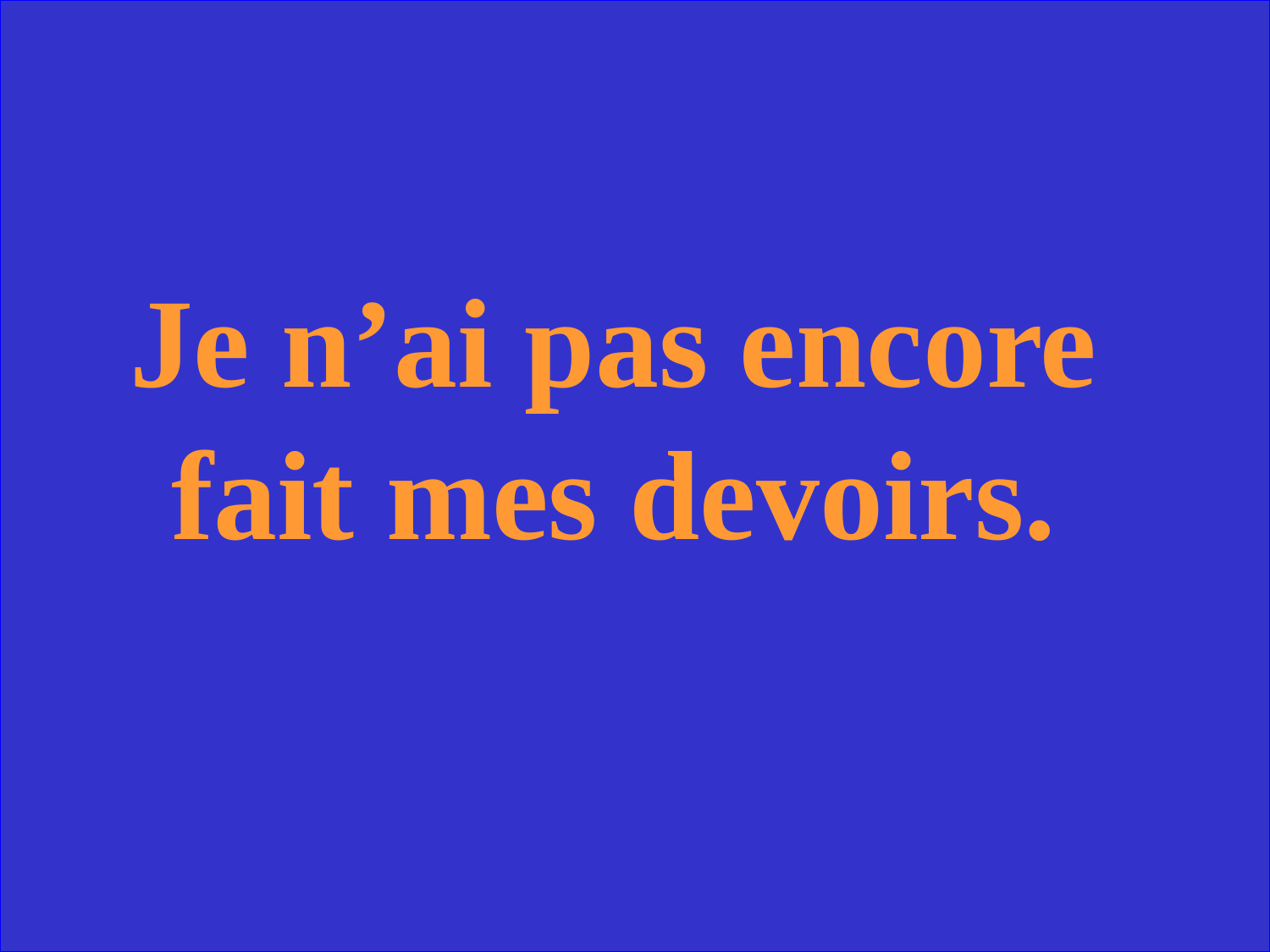

Je n’ai pas encore fait mes devoirs.